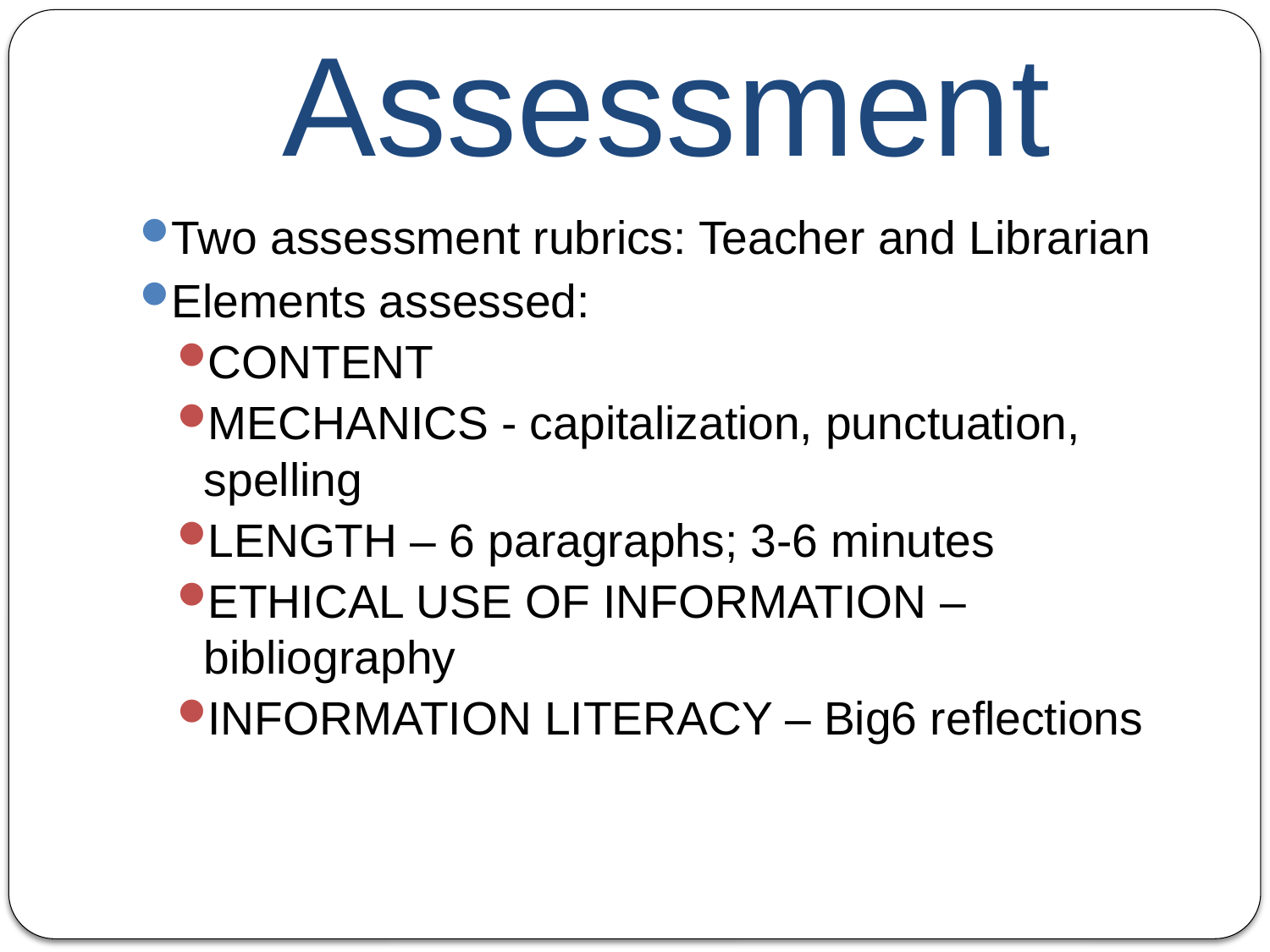

# Assessment
Two assessment rubrics: Teacher and Librarian
Elements assessed:
CONTENT
MECHANICS - capitalization, punctuation, spelling
LENGTH – 6 paragraphs; 3-6 minutes
ETHICAL USE OF INFORMATION – bibliography
INFORMATION LITERACY – Big6 reflections